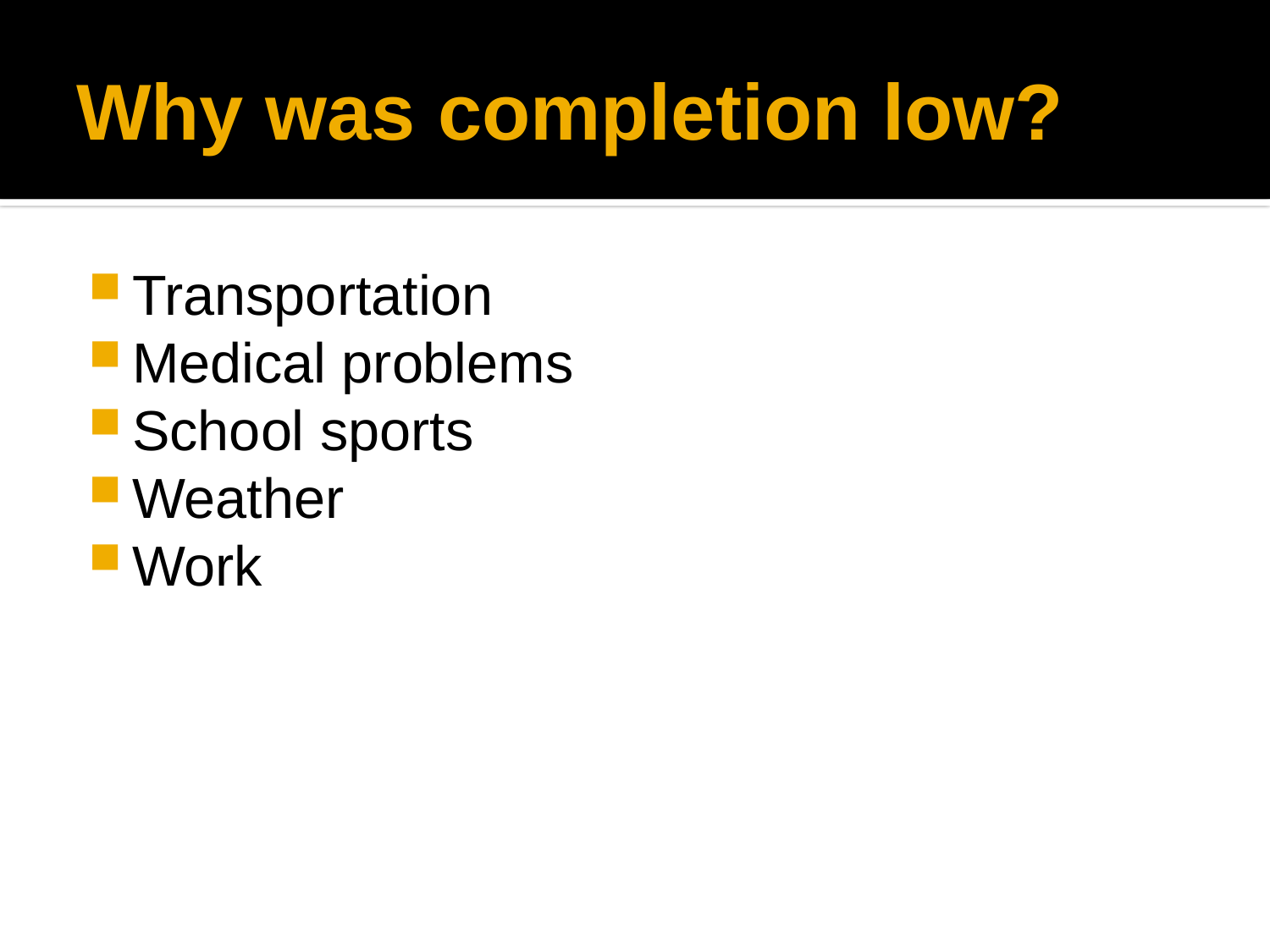

# Why was completion low?
Transportation
Medical problems
School sports
Weather
Work